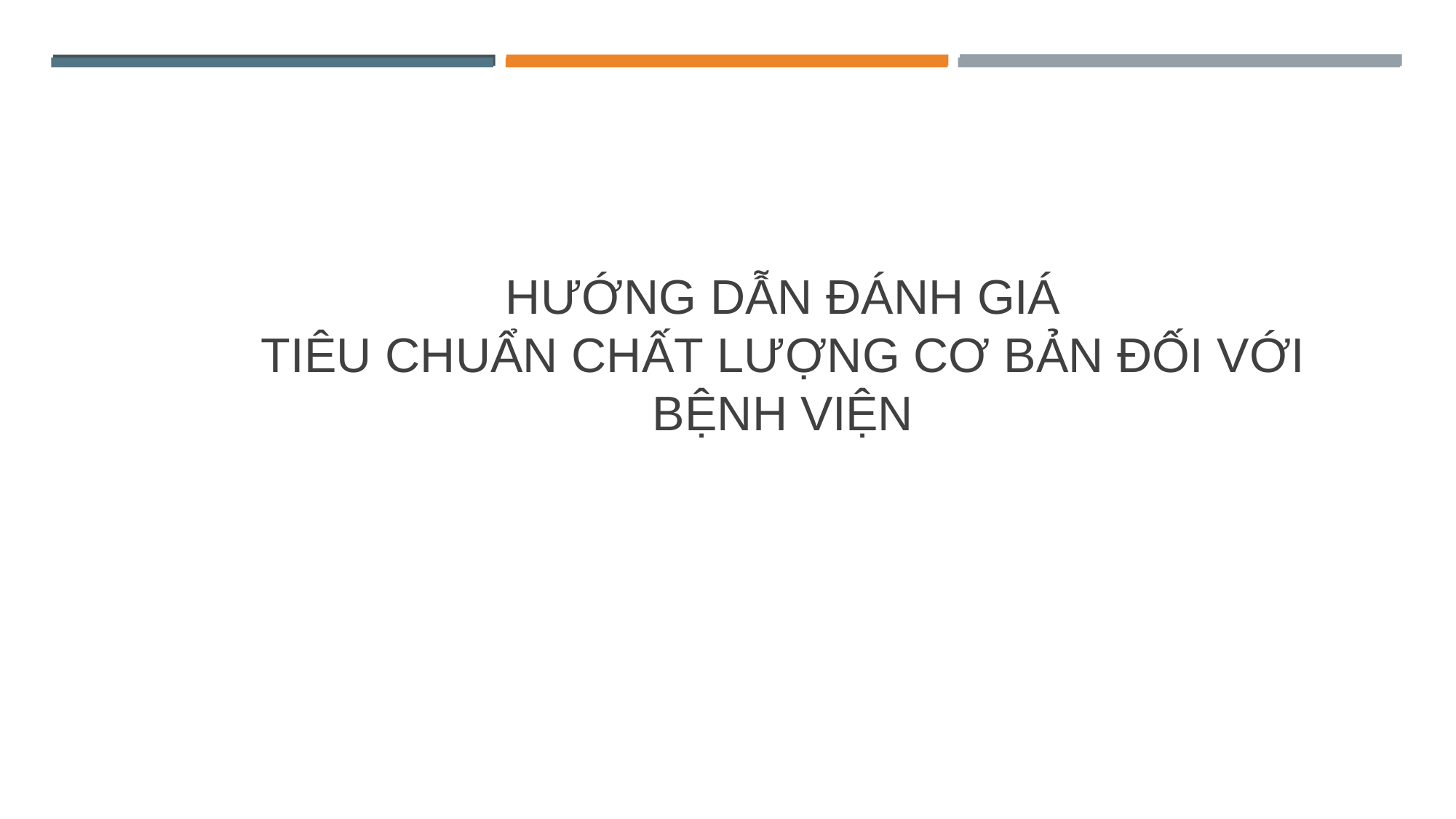

# HƯỚNG DẪN ĐÁNH GIÁ
TIÊU CHUẨN CHẤT LƯỢNG CƠ BẢN ĐỐI VỚI BỆNH VIỆN